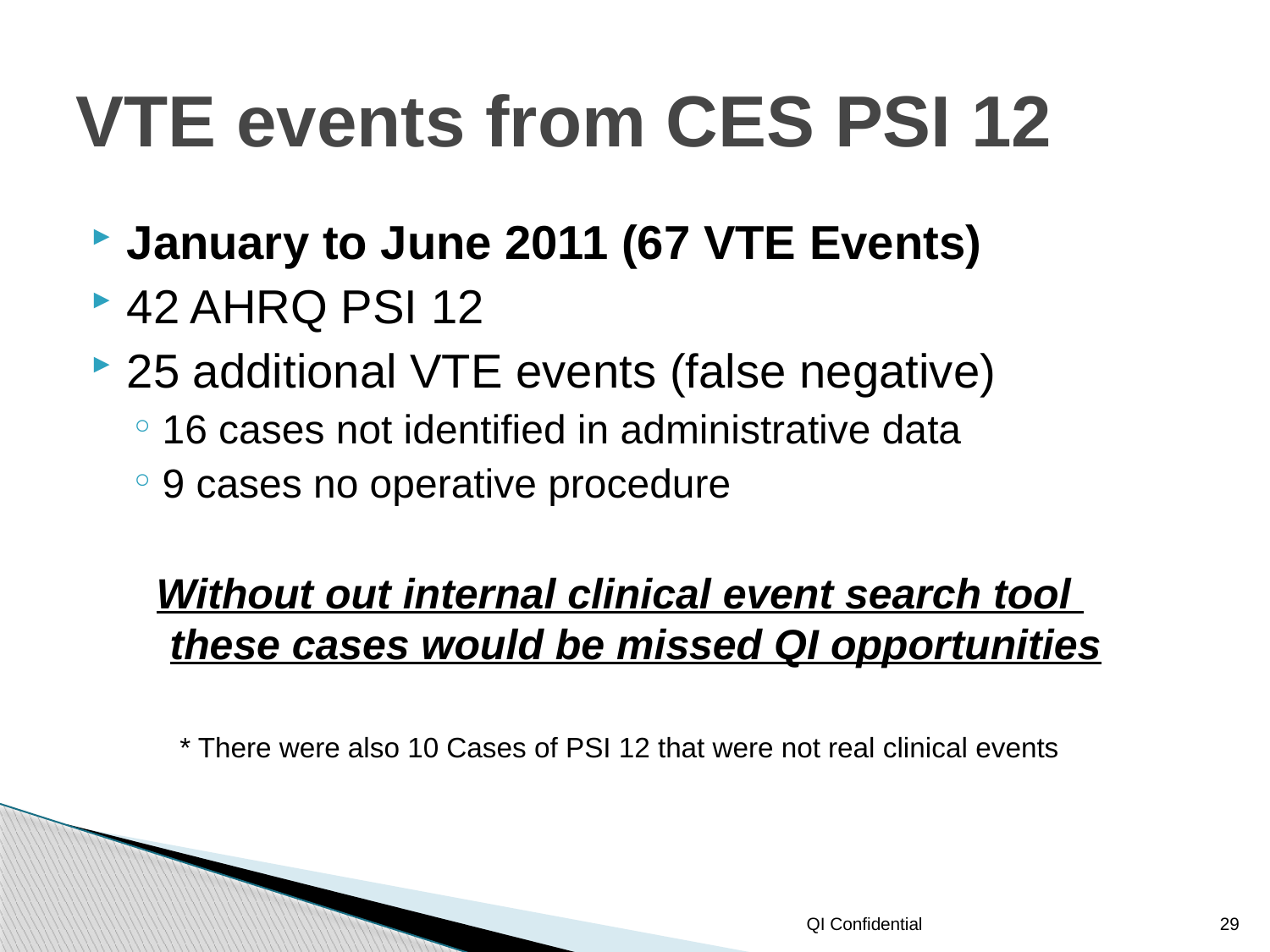

# VTE events from CES PSI 12
January to June 2011 (67 VTE Events)
42 AHRQ PSI 12
25 additional VTE events (false negative)
16 cases not identified in administrative data
9 cases no operative procedure

Without out internal clinical event search tool  these cases would be missed QI opportunities

* There were also 10 Cases of PSI 12 that were not real clinical events

QI Confidential
29